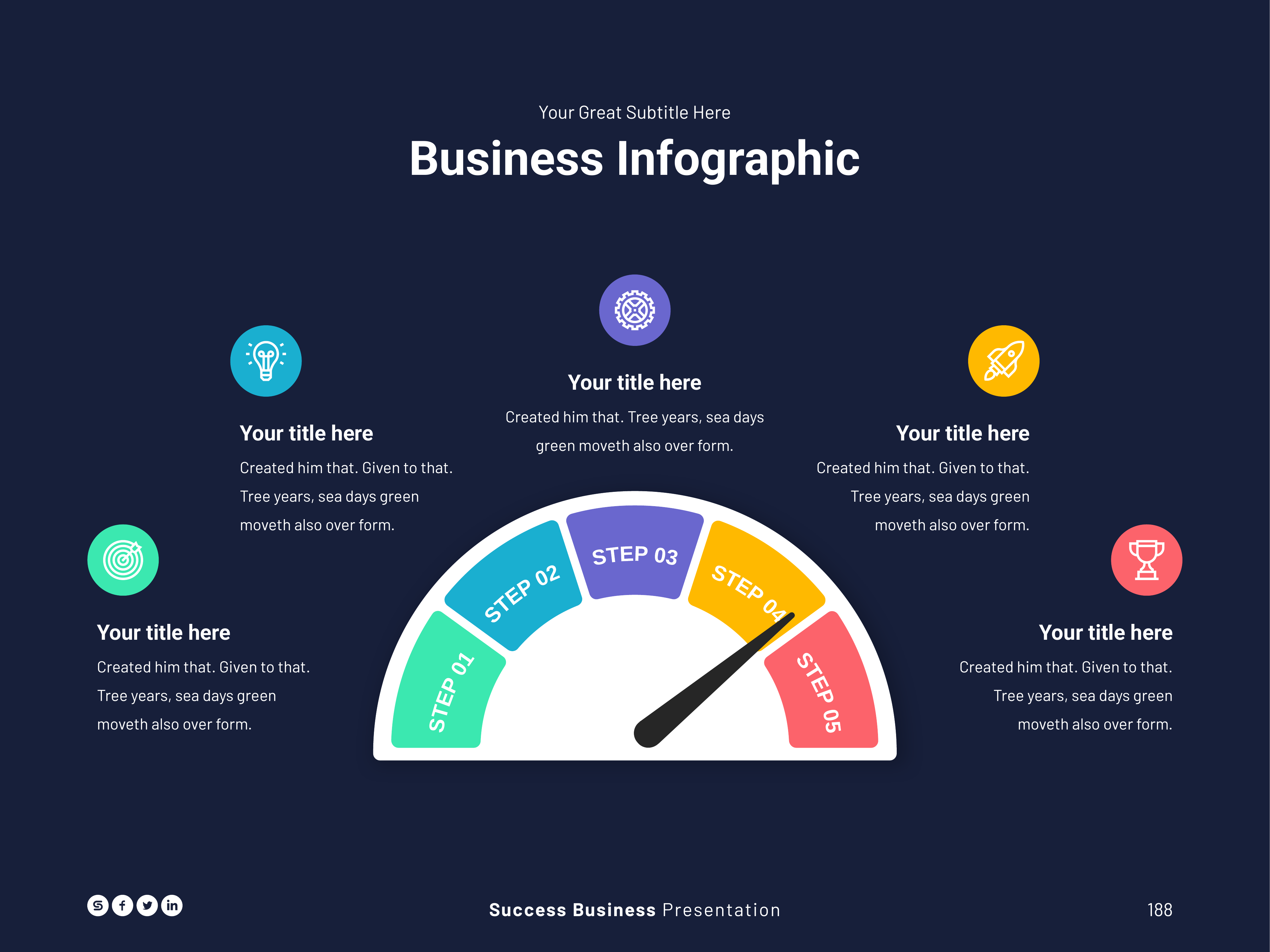

Your Great Subtitle Here
Business Infographic

Your title here
Created him that. Tree years, sea days green moveth also over form.
Your title here
Created him that. Given to that. Tree years, sea days green moveth also over form.
Your title here
Created him that. Given to that. Tree years, sea days green moveth also over form.

STEP 03

STEP 02

STEP 04

STEP 01

STEP 05

Your title here
Created him that. Given to that. Tree years, sea days green moveth also over form.
Your title here
Created him that. Given to that. Tree years, sea days green moveth also over form.